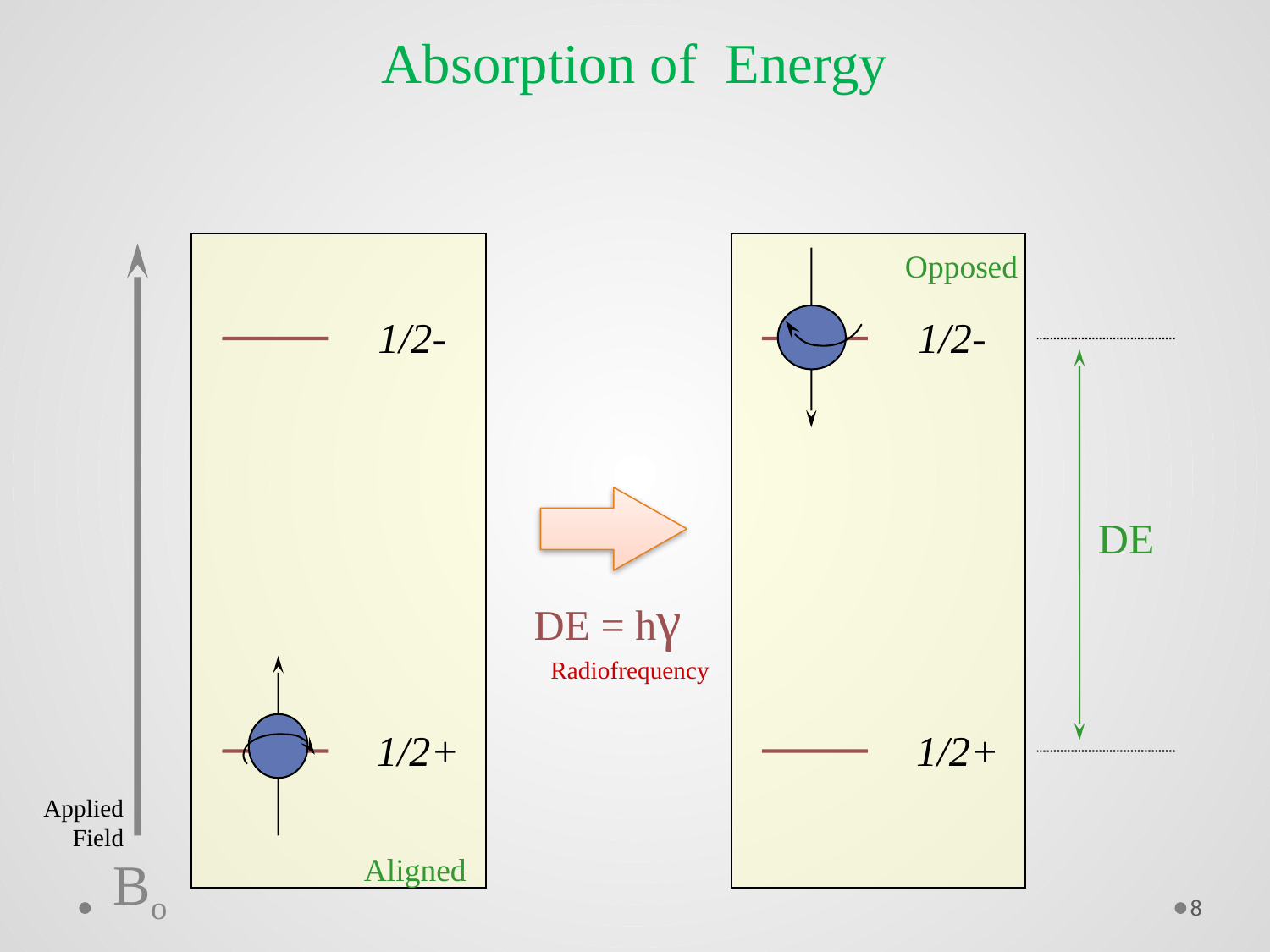

Absorption of  Energy

Opposed

-1/2
-1/2

DE
DE = hγ
Radiofrequency

+1/2
+1/2

Applied
Field
Bo
Aligned
8